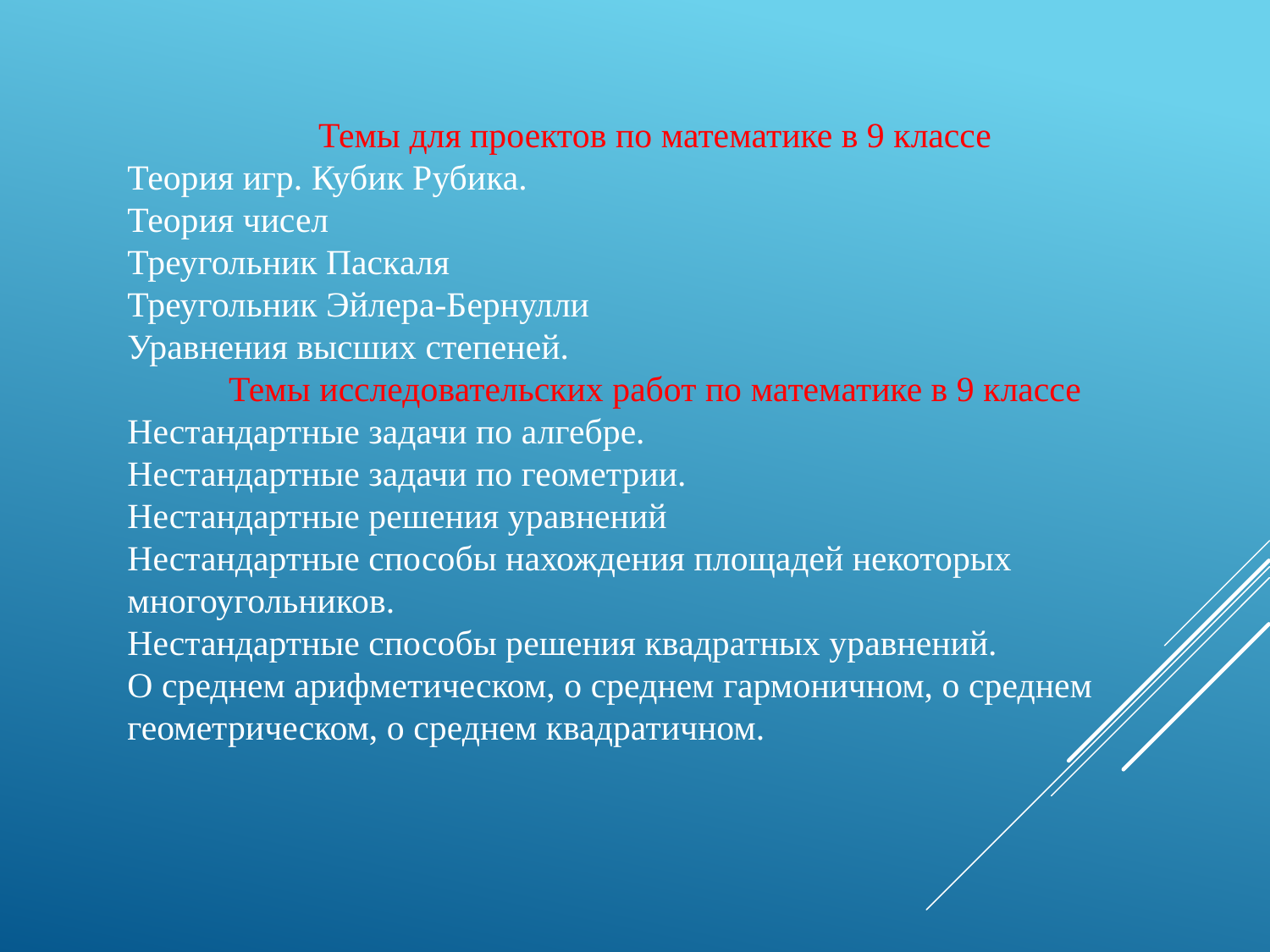

Темы для проектов по математике в 9 классе
Теория игр. Кубик Рубика.
Теория чисел
Треугольник Паскаля
Треугольник Эйлера-Бернулли
Уравнения высших степеней.
Темы исследовательских работ по математике в 9 классе
Нестандартные задачи по алгебре.
Нестандартные задачи по геометрии.
Нестандартные решения уравнений
Нестандартные способы нахождения площадей некоторых многоугольников.
Нестандартные способы решения квадратных уравнений.
О среднем арифметическом, о среднем гармоничном, о среднем геометрическом, о среднем квадратичном.